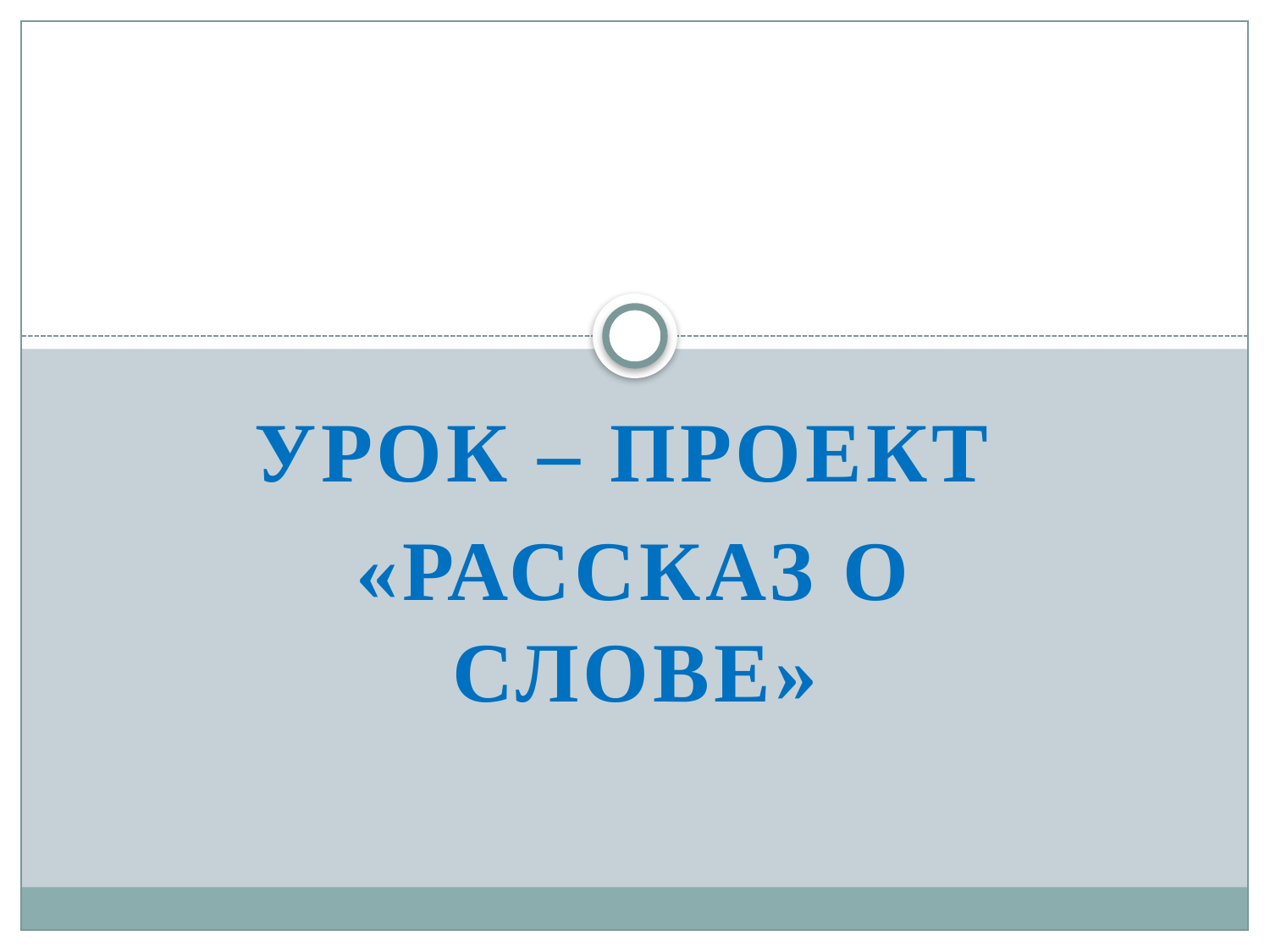

#
Урок – проект
«Рассказ о слове»